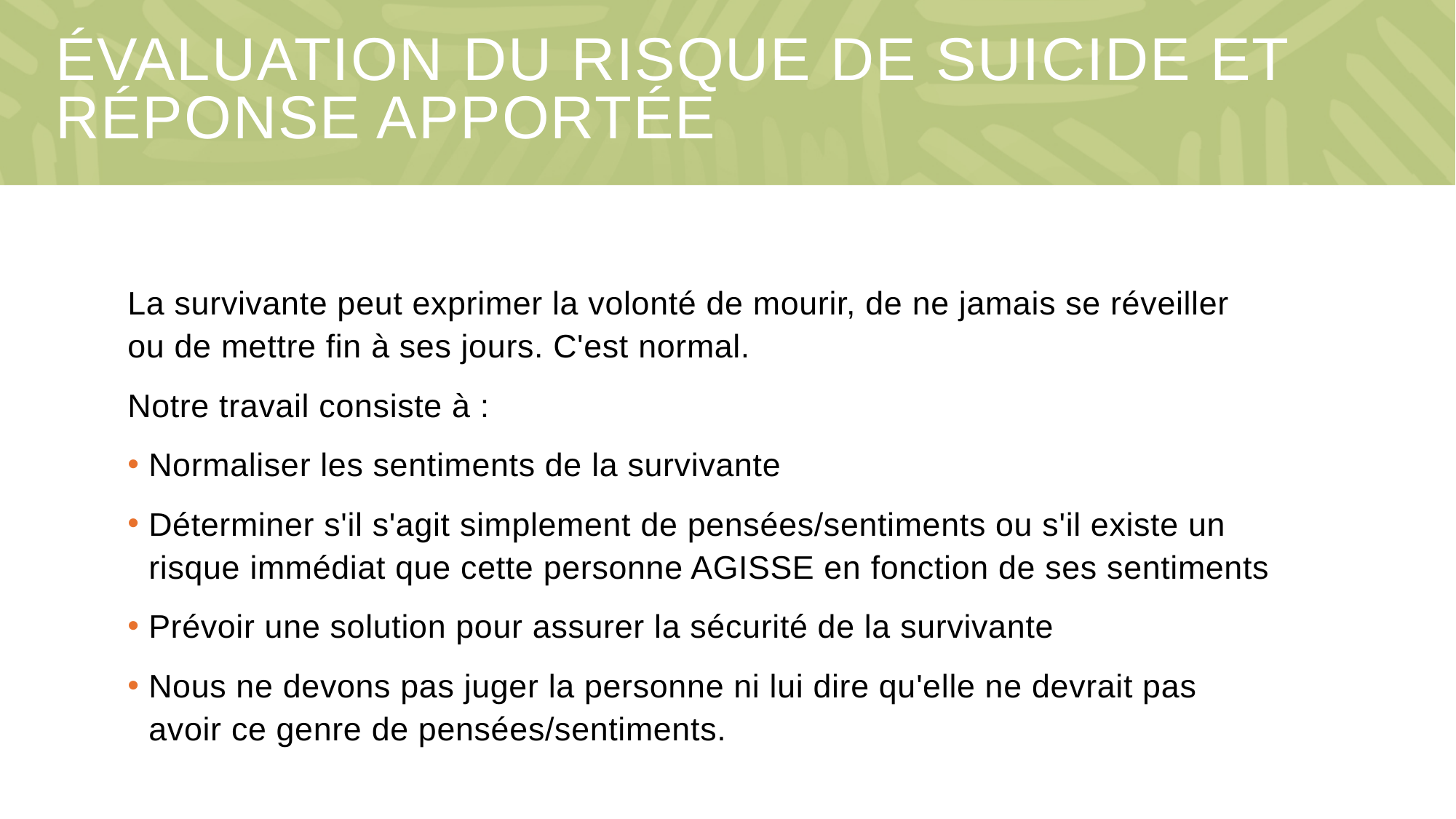

# ÉVALUATION DU RISQUE DE SUICIDE ET RÉPONSE APPORTÉE
La survivante peut exprimer la volonté de mourir, de ne jamais se réveiller ou de mettre fin à ses jours. C'est normal.
Notre travail consiste à :
Normaliser les sentiments de la survivante
Déterminer s'il s'agit simplement de pensées/sentiments ou s'il existe un risque immédiat que cette personne AGISSE en fonction de ses sentiments
Prévoir une solution pour assurer la sécurité de la survivante
Nous ne devons pas juger la personne ni lui dire qu'elle ne devrait pas avoir ce genre de pensées/sentiments.